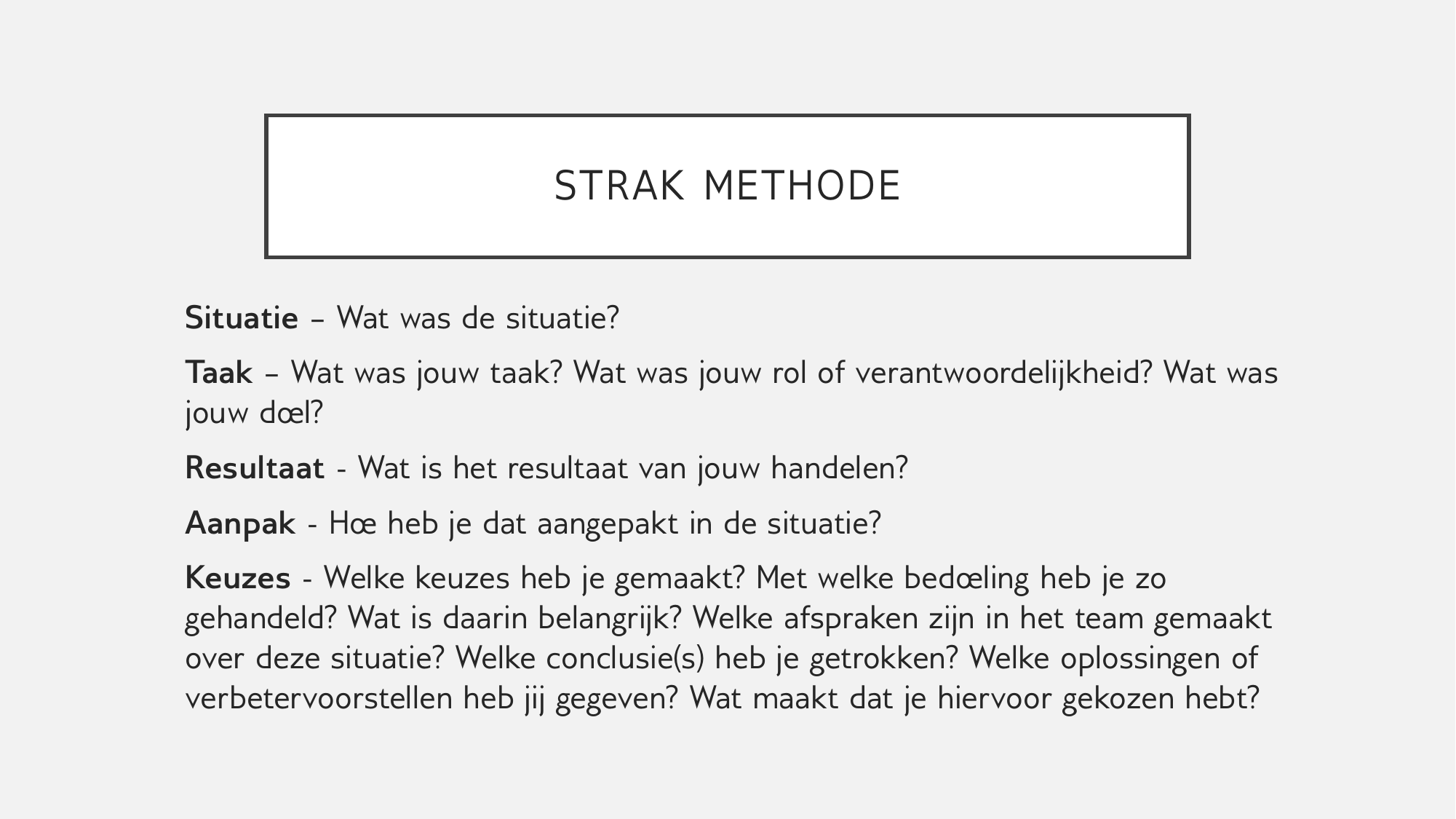

# STRAK methode
Situatie – Wat was de situatie?
Taak – Wat was jouw taak? Wat was jouw rol of verantwoordelijkheid? Wat was jouw doel?
Resultaat - Wat is het resultaat van jouw handelen?
Aanpak - Hoe heb je dat aangepakt in de situatie?
Keuzes - Welke keuzes heb je gemaakt? Met welke bedoeling heb je zo gehandeld? Wat is daarin belangrijk? Welke afspraken zijn in het team gemaakt over deze situatie? Welke conclusie(s) heb je getrokken? Welke oplossingen of verbetervoorstellen heb jij gegeven? Wat maakt dat je hiervoor gekozen hebt?